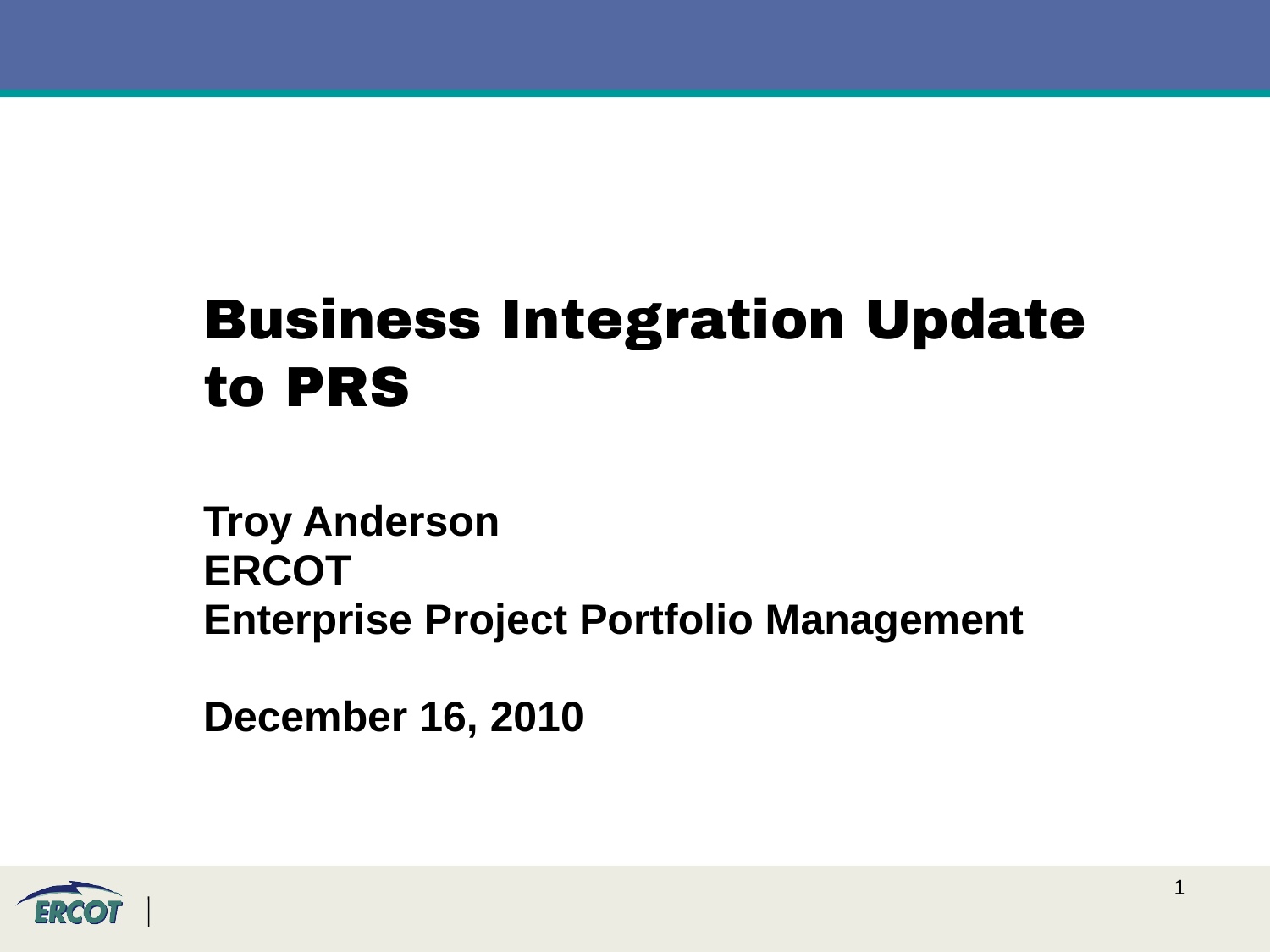

Business Integration Update to PRS
Troy Anderson
ERCOT
Enterprise Project Portfolio Management

December 16, 2010